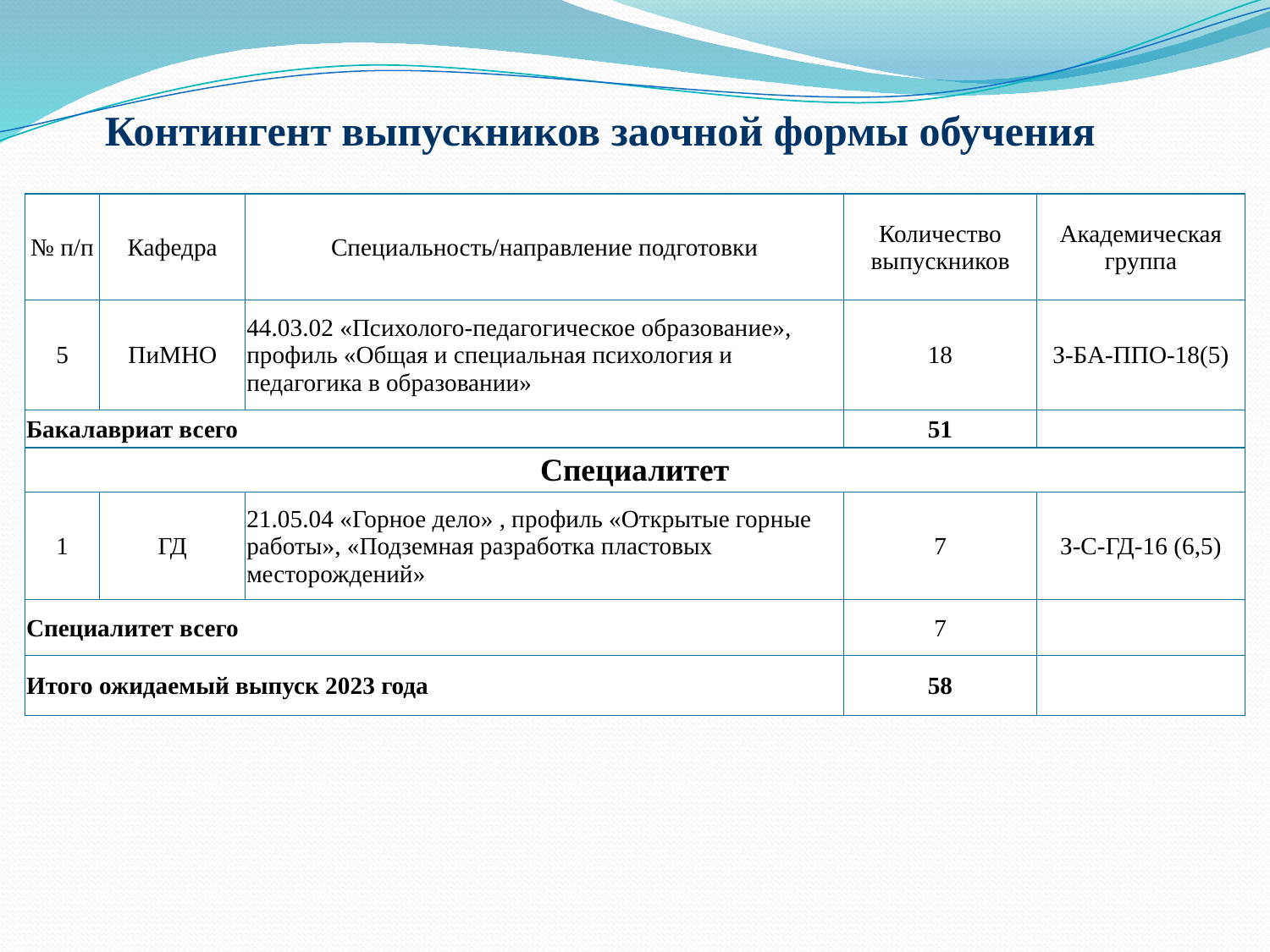

# Контингент выпускников заочной формы обучения
| № п/п | Кафедра | Специальность/направление подготовки | Количество выпускников | Академическая группа |
| --- | --- | --- | --- | --- |
| 5 | ПиМНО | 44.03.02 «Психолого-педагогическое образование», профиль «Общая и специальная психология и педагогика в образовании» | 18 | З-БА-ППО-18(5) |
| Бакалавриат всего |  |  | 51 |  |
| Специалитет |  |  |  |  |
| 1 | ГД | 21.05.04 «Горное дело» , профиль «Открытые горные работы», «Подземная разработка пластовых месторождений» | 7 | З-С-ГД-16 (6,5) |
| Специалитет всего |  |  | 7 |  |
| Итого ожидаемый выпуск 2023 года |  |  | 58 |  |